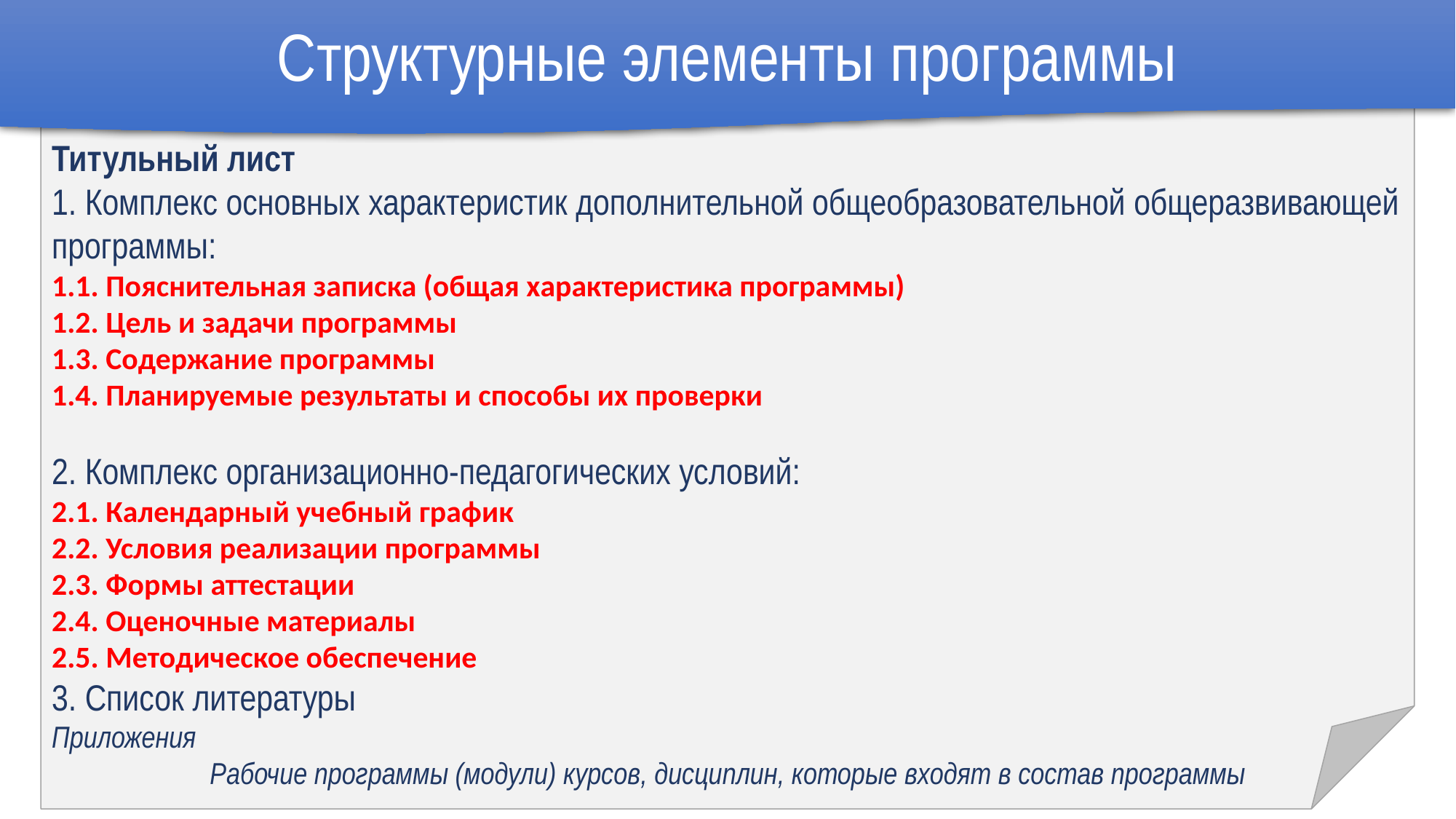

Структурные элементы программы

Титульный лист
1. Комплекс основных характеристик дополнительной общеобразовательной общеразвивающей программы:
1.1. Пояснительная записка (общая характеристика программы)
1.2. Цель и задачи программы
1.3. Содержание программы
1.4. Планируемые результаты и способы их проверки

2. Комплекс организационно-педагогических условий:
2.1. Календарный учебный график
2.2. Условия реализации программы
2.3. Формы аттестации
2.4. Оценочные материалы
2.5. Методическое обеспечение
3. Список литературы
Приложения
Рабочие программы (модули) курсов, дисциплин, которые входят в состав программы